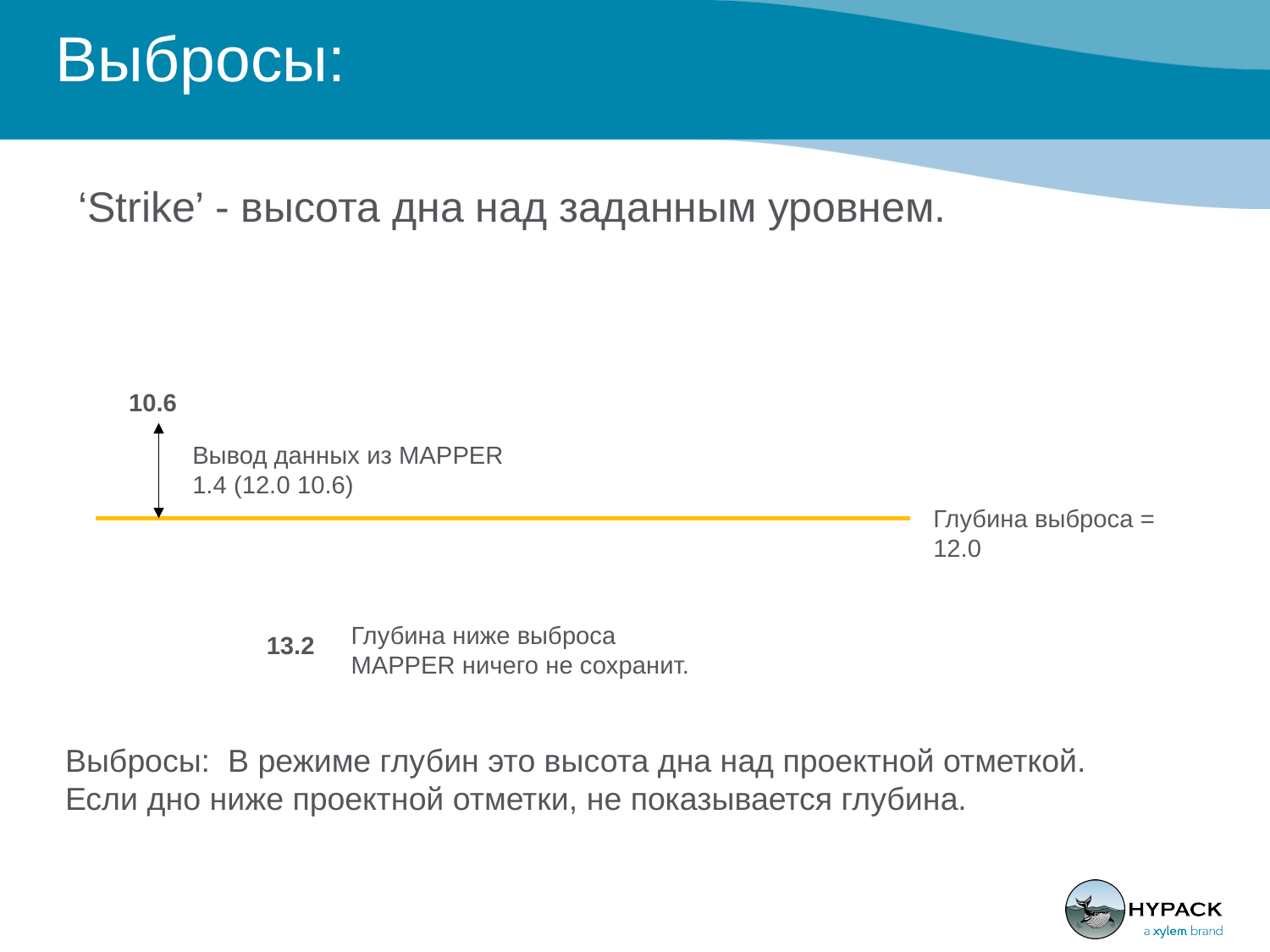

# Выбросы:
‘Strike’ - высота дна над заданным уровнем.
10.6
Вывод данных из MAPPER
1.4 (12.0 10.6)
Глубина выброса = 12.0
Глубина ниже выброса
MAPPER ничего не сохранит.
13.2
Выбросы:  В режиме глубин это высота дна над проектной отметкой.  Если дно ниже проектной отметки, не показывается глубина.